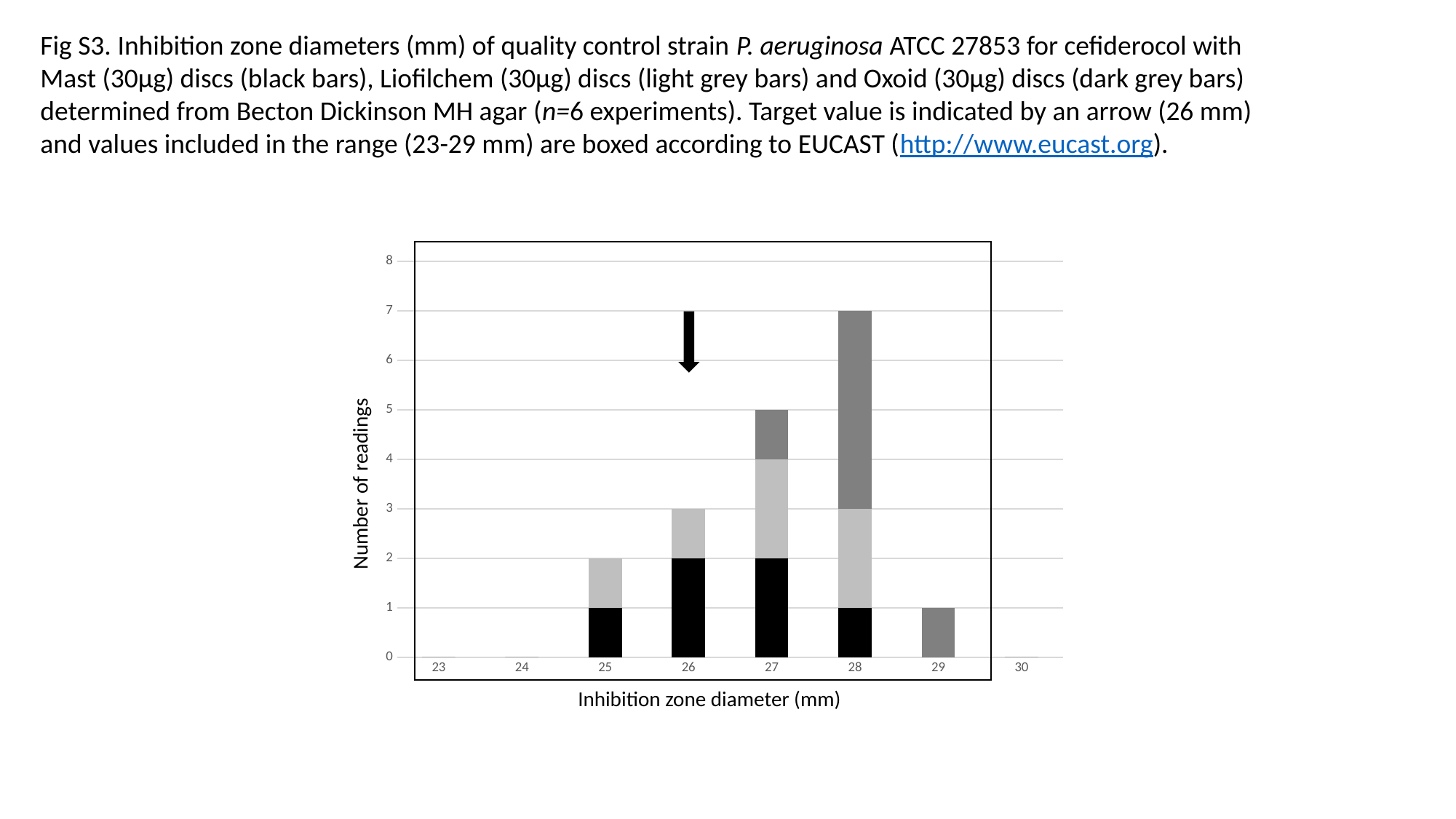

Fig S3. Inhibition zone diameters (mm) of quality control strain P. aeruginosa ATCC 27853 for cefiderocol with Mast (30µg) discs (black bars), Liofilchem (30µg) discs (light grey bars) and Oxoid (30µg) discs (dark grey bars) determined from Becton Dickinson MH agar (n=6 experiments). Target value is indicated by an arrow (26 mm) and values included in the range (23-29 mm) are boxed according to EUCAST (http://www.eucast.org).

### Chart

| Category | mast | liofilchem | oxoid |
|---|---|---|---|
| 23 | 0.0 | 0.0 | 0.0 |
| 24 | 0.0 | 0.0 | 0.0 |
| 25 | 1.0 | 1.0 | 0.0 |
| 26 | 2.0 | 1.0 | 0.0 |
| 27 | 2.0 | 2.0 | 1.0 |
| 28 | 1.0 | 2.0 | 4.0 |
| 29 | 0.0 | 0.0 | 1.0 |
| 30 | 0.0 | 0.0 | 0.0 |
Number of readings
Inhibition zone diameter (mm)